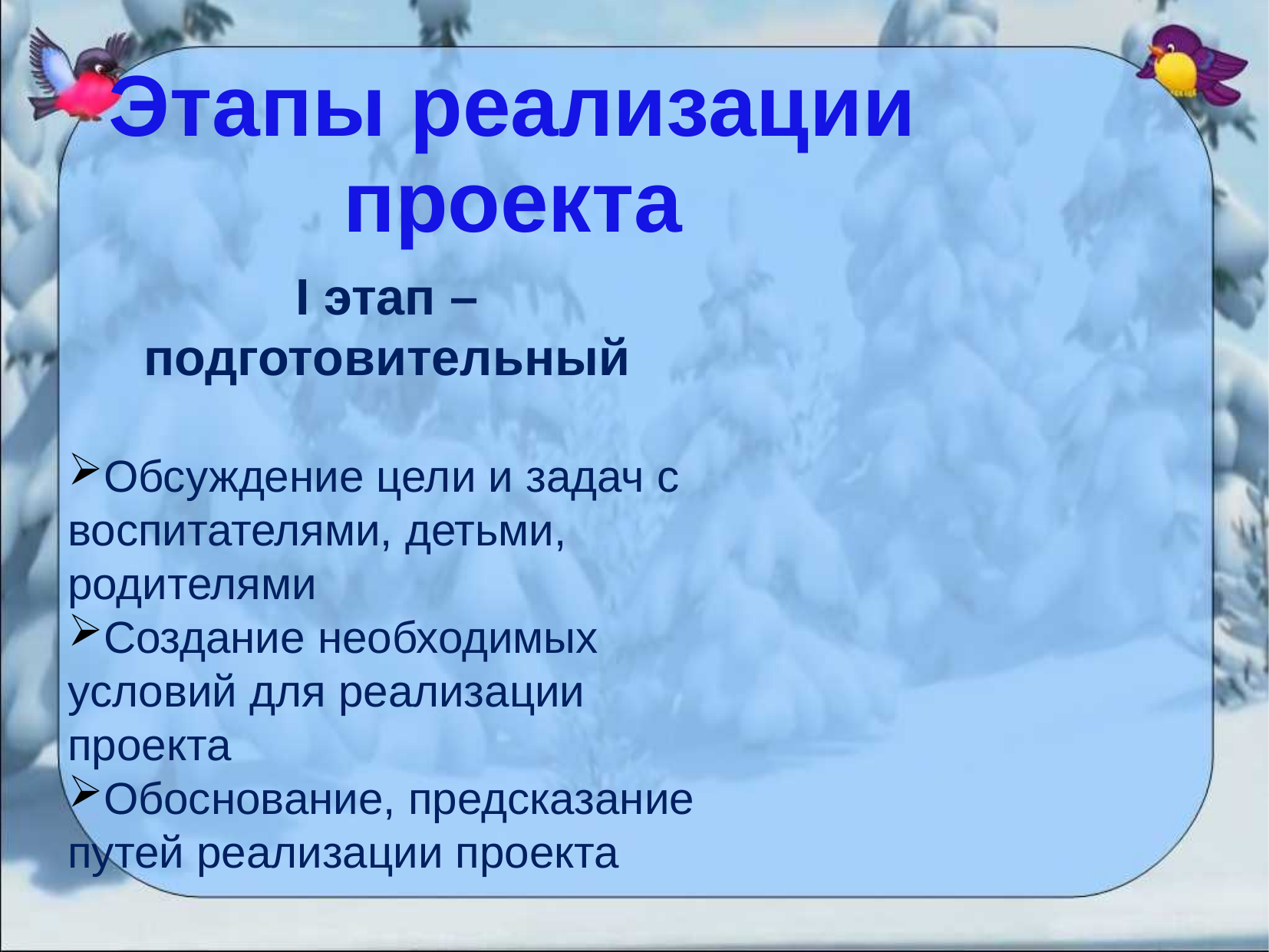

Этапы реализации проекта
I этап – подготовительный

Обсуждение цели и задач с воспитателями, детьми, родителями
Создание необходимых условий для реализации проекта
Обоснование, предсказание путей реализации проекта